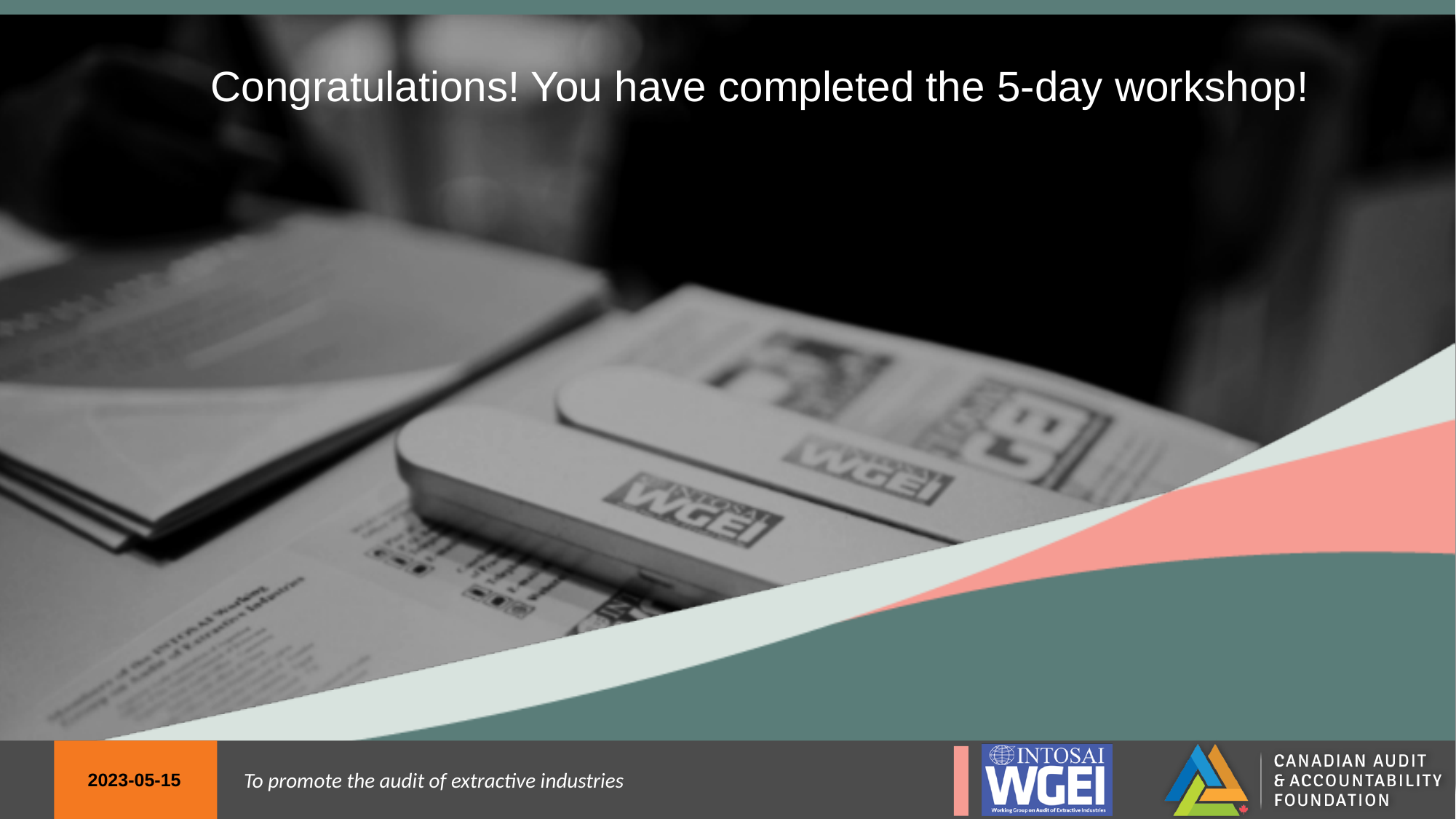

Congratulations! You have completed the 5-day workshop!
2023-05-15